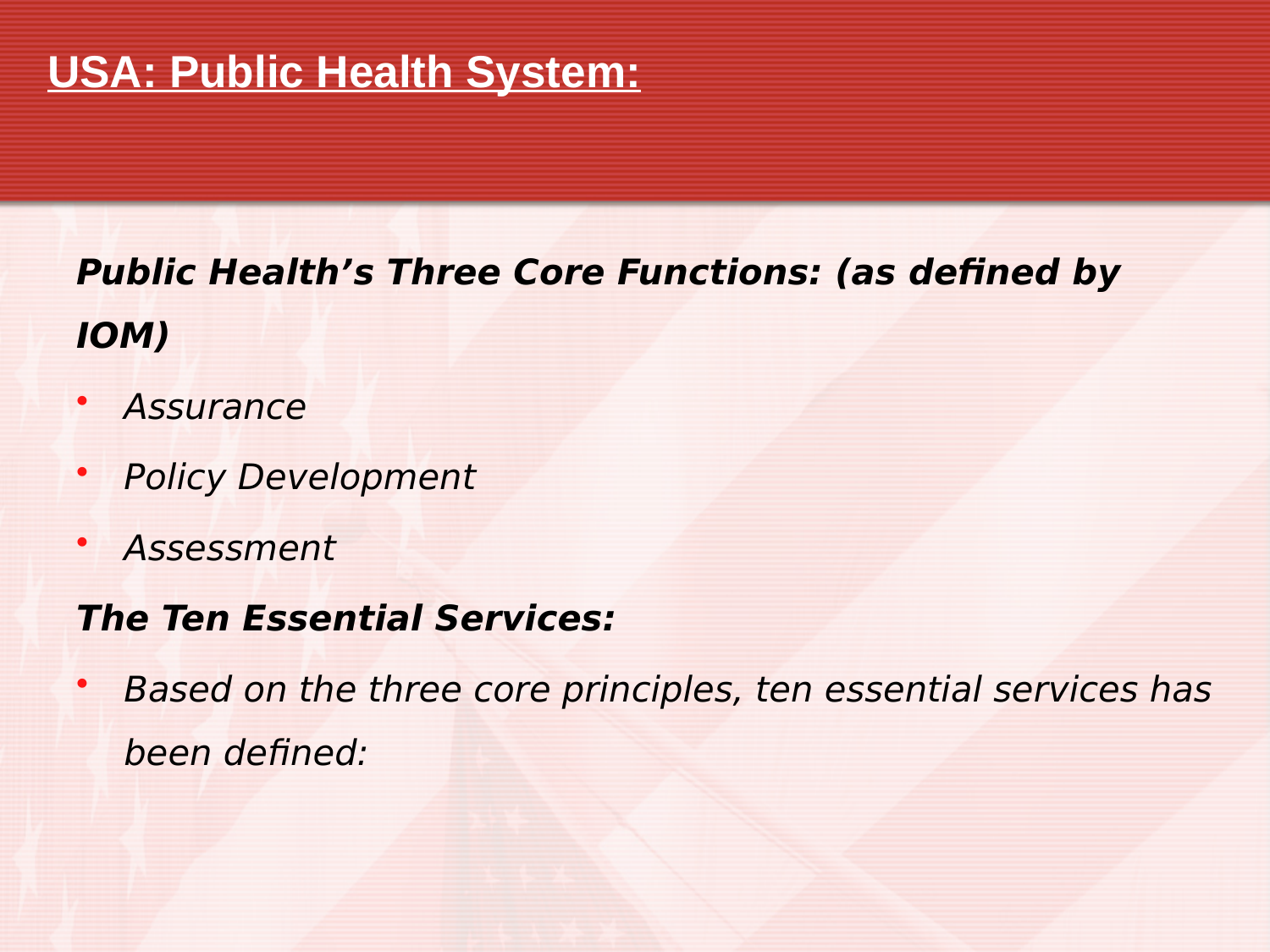

# USA: Public Health System:
Public Health’s Three Core Functions: (as defined by IOM)
Assurance
Policy Development
Assessment
The Ten Essential Services:
Based on the three core principles, ten essential services has been defined: